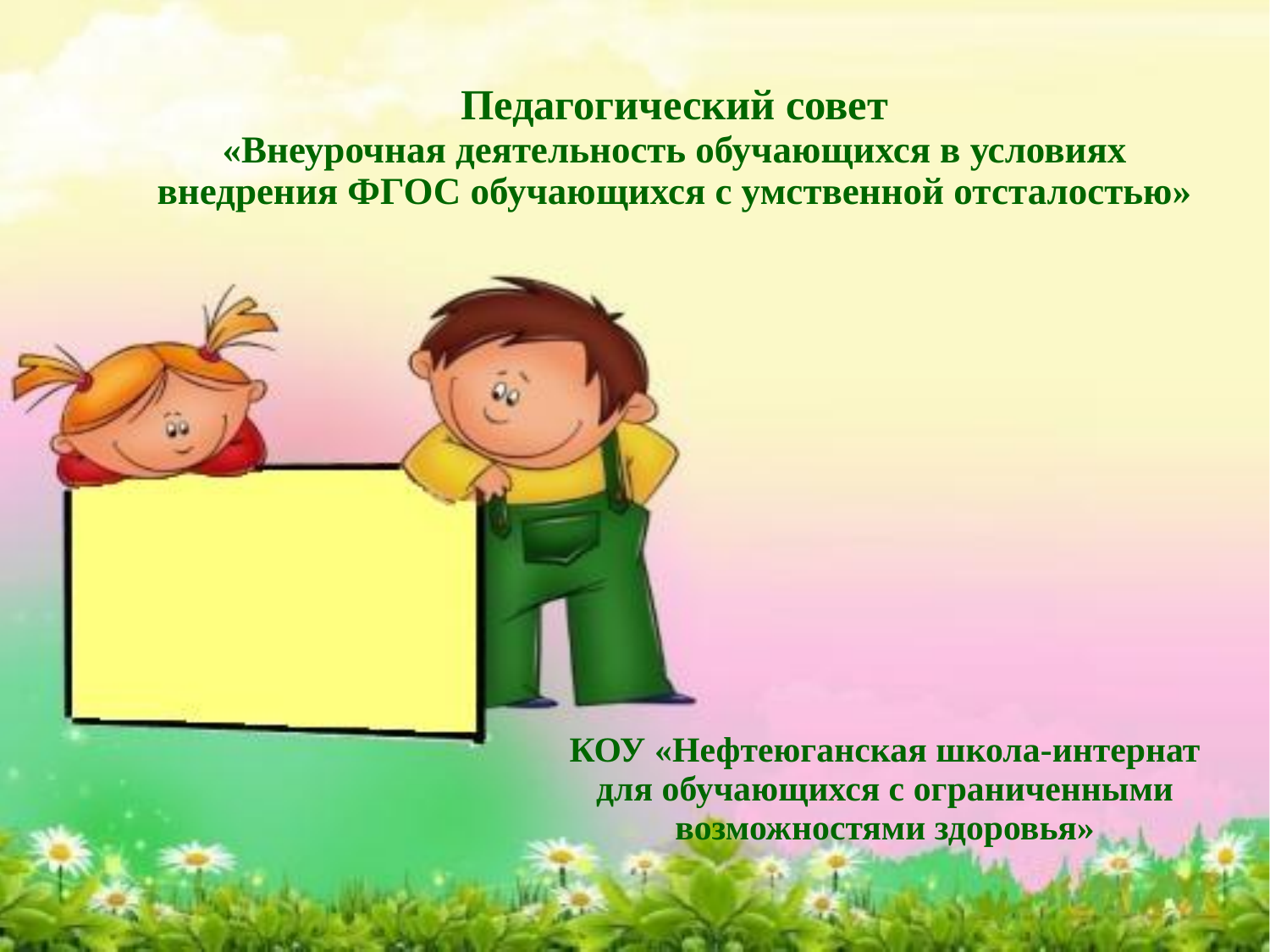

# Педагогический совет «Внеурочная деятельность обучающихся в условиях внедрения ФГОС обучающихся с умственной отсталостью»
КОУ «Нефтеюганская школа-интернат для обучающихся с ограниченными возможностями здоровья»